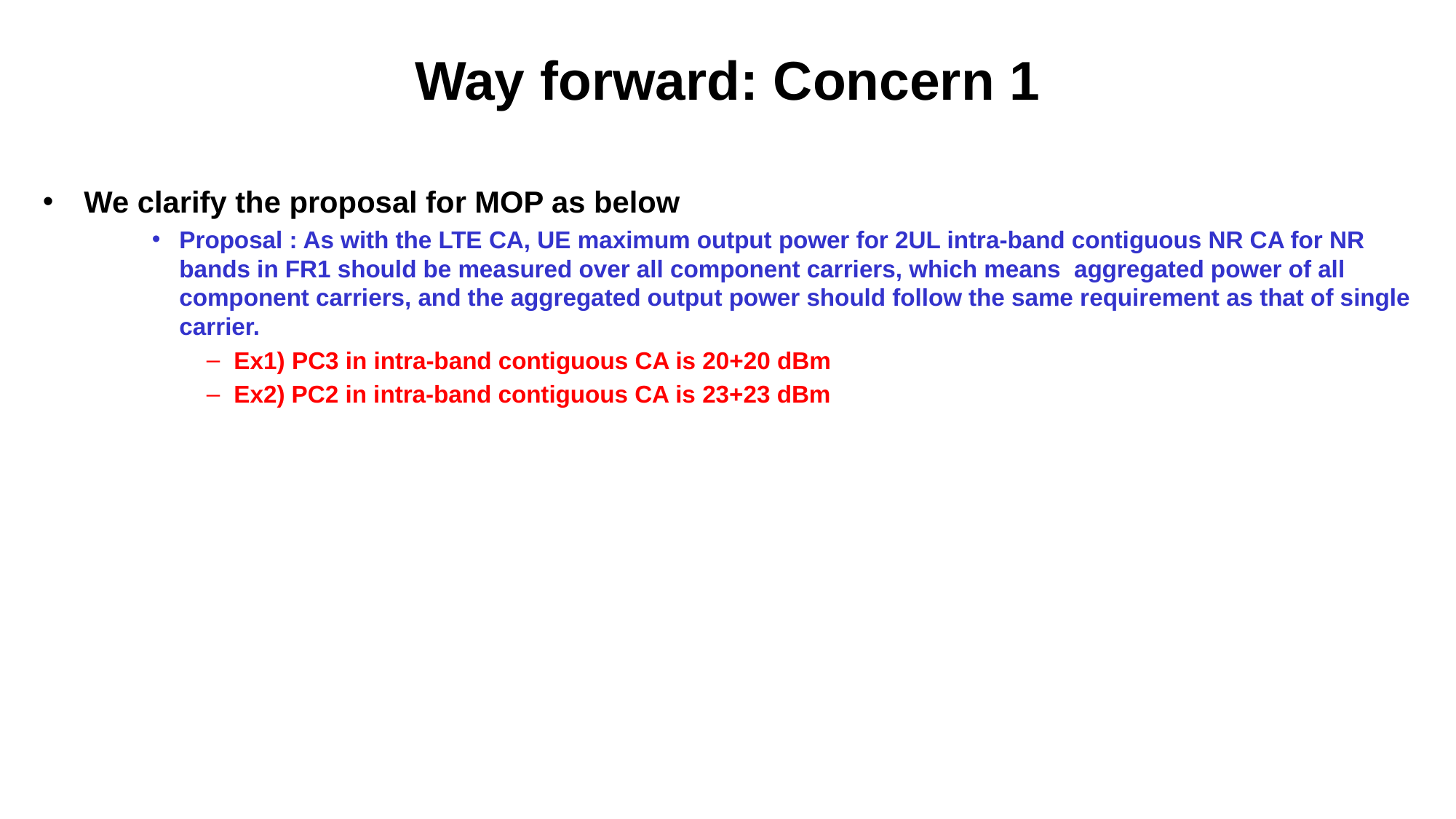

# Way forward: Concern 1
We clarify the proposal for MOP as below
Proposal : As with the LTE CA, UE maximum output power for 2UL intra-band contiguous NR CA for NR bands in FR1 should be measured over all component carriers, which means  aggregated power of all component carriers, and the aggregated output power should follow the same requirement as that of single carrier.
Ex1) PC3 in intra-band contiguous CA is 20+20 dBm
Ex2) PC2 in intra-band contiguous CA is 23+23 dBm